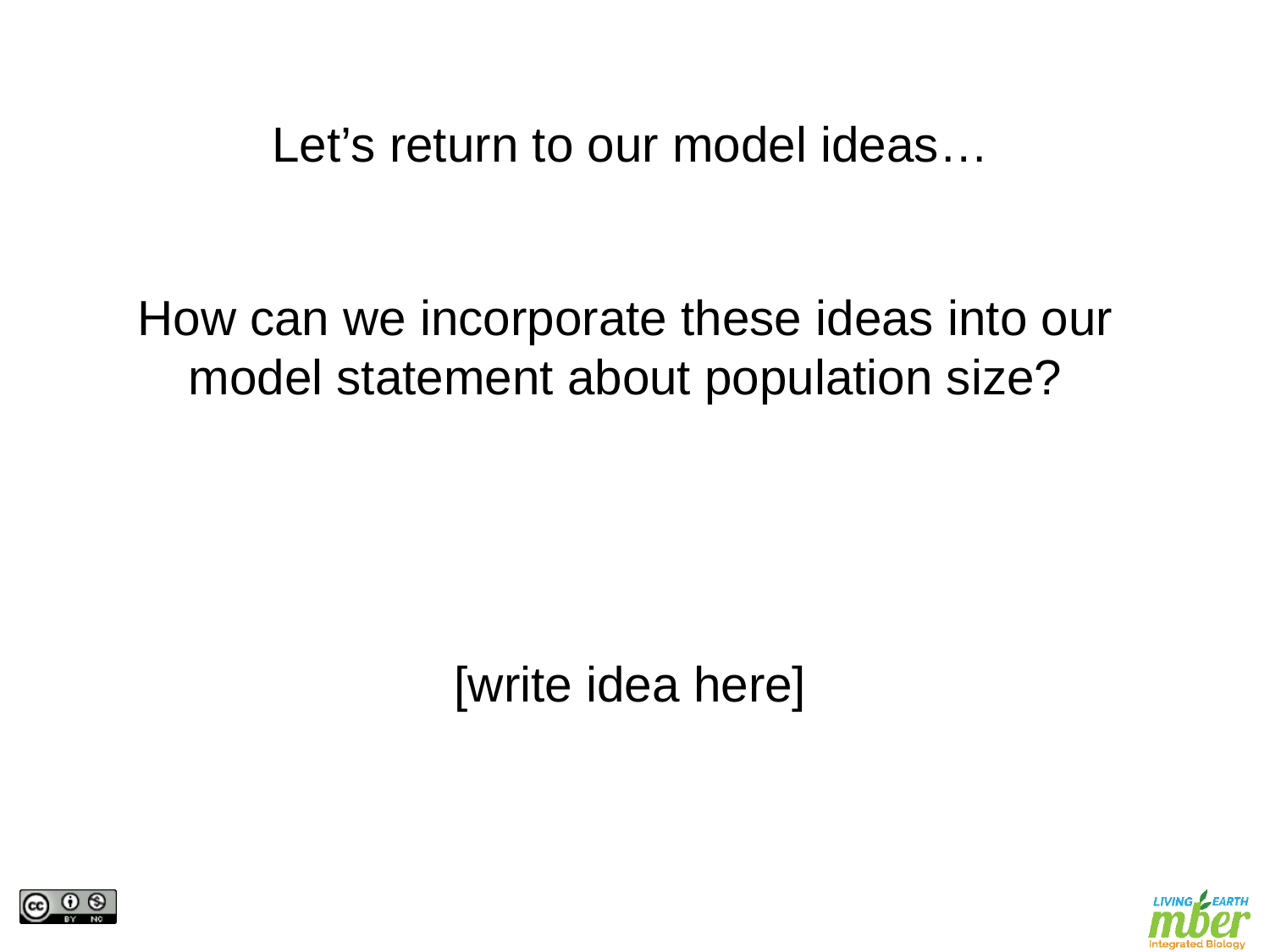

Let’s return to our model ideas…
How can we incorporate these ideas into our model statement about population size?
[write idea here]